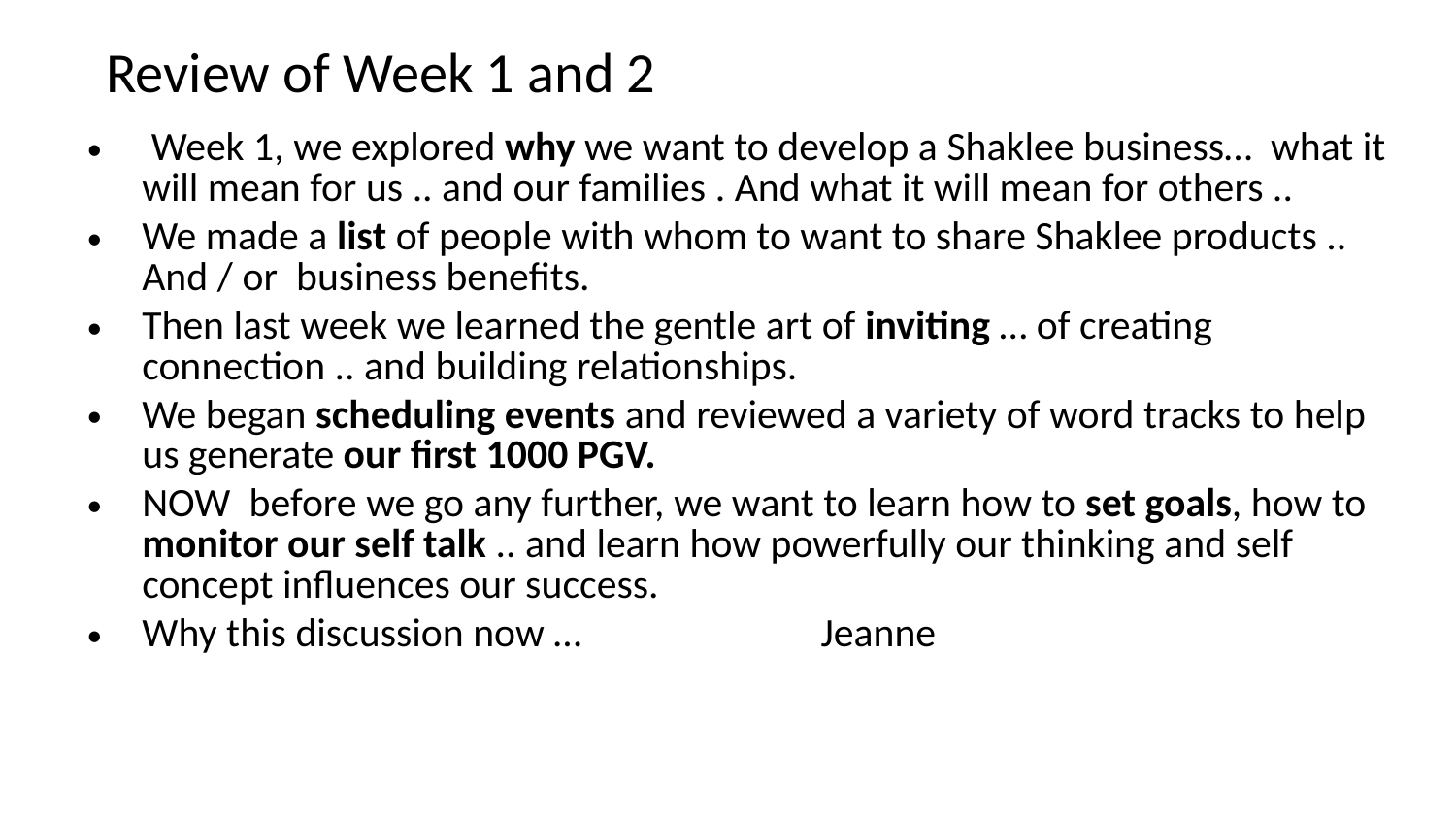

# Review of Week 1 and 2
 Week 1, we explored why we want to develop a Shaklee business…  what it will mean for us .. and our families . And what it will mean for others ..
We made a list of people with whom to want to share Shaklee products ..  And / or  business benefits.
Then last week we learned the gentle art of inviting … of creating connection .. and building relationships.
We began scheduling events and reviewed a variety of word tracks to help  us generate our first 1000 PGV.
NOW  before we go any further, we want to learn how to set goals, how to monitor our self talk .. and learn how powerfully our thinking and self concept influences our success.
Why this discussion now …                          Jeanne